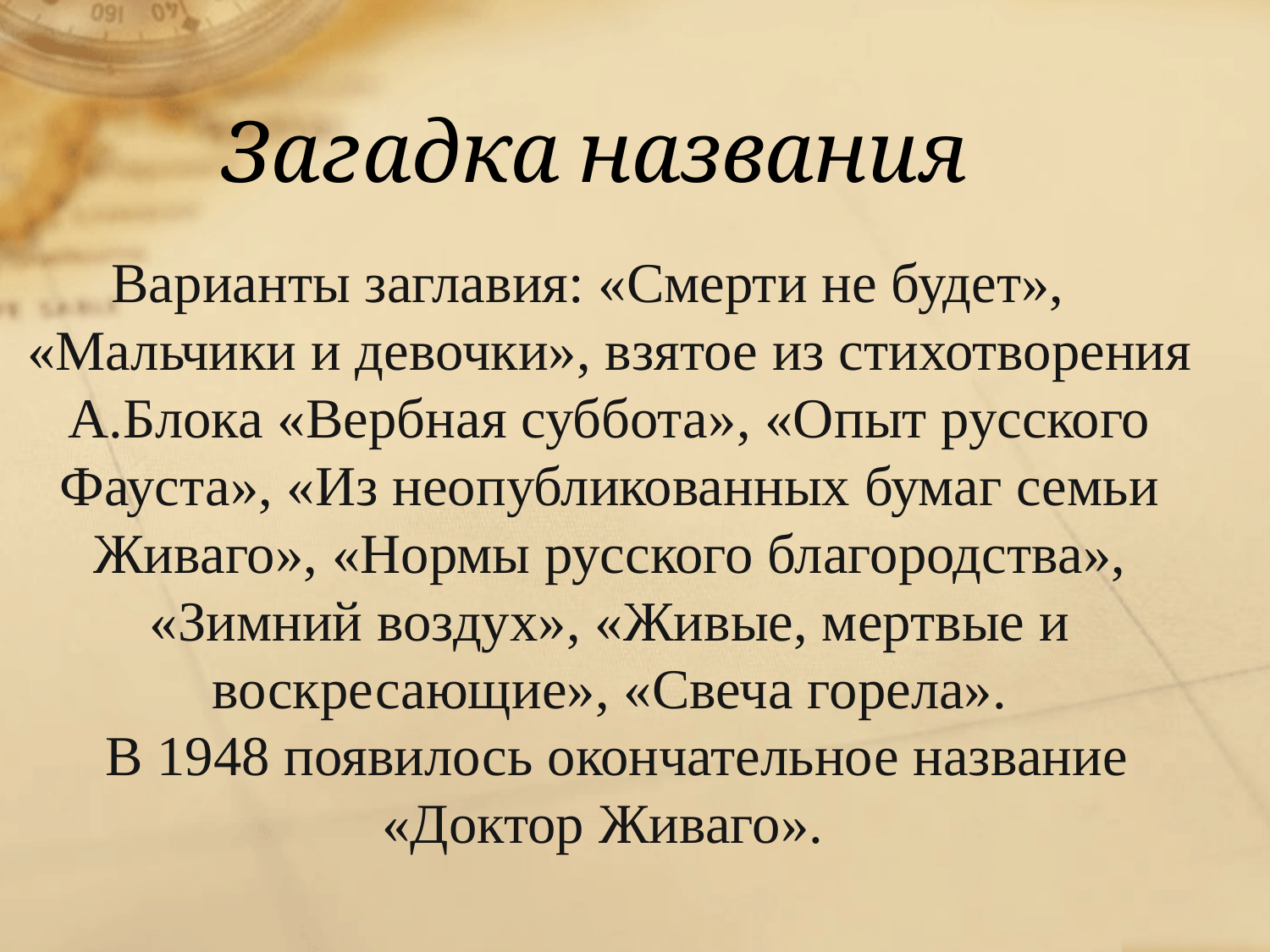

# Загадка названия
 Варианты заглавия: «Смерти не будет»,     «Мальчики и девочки», взятое из стихотворения А.Блока «Вербная суббота», «Опыт русского Фауста», «Из неопубликованных бумаг семьи Живаго», «Нормы русского благородства», «Зимний воздух», «Живые, мертвые и воскресающие», «Свеча горела».
 В 1948 появилось окончательное название «Доктор Живаго».